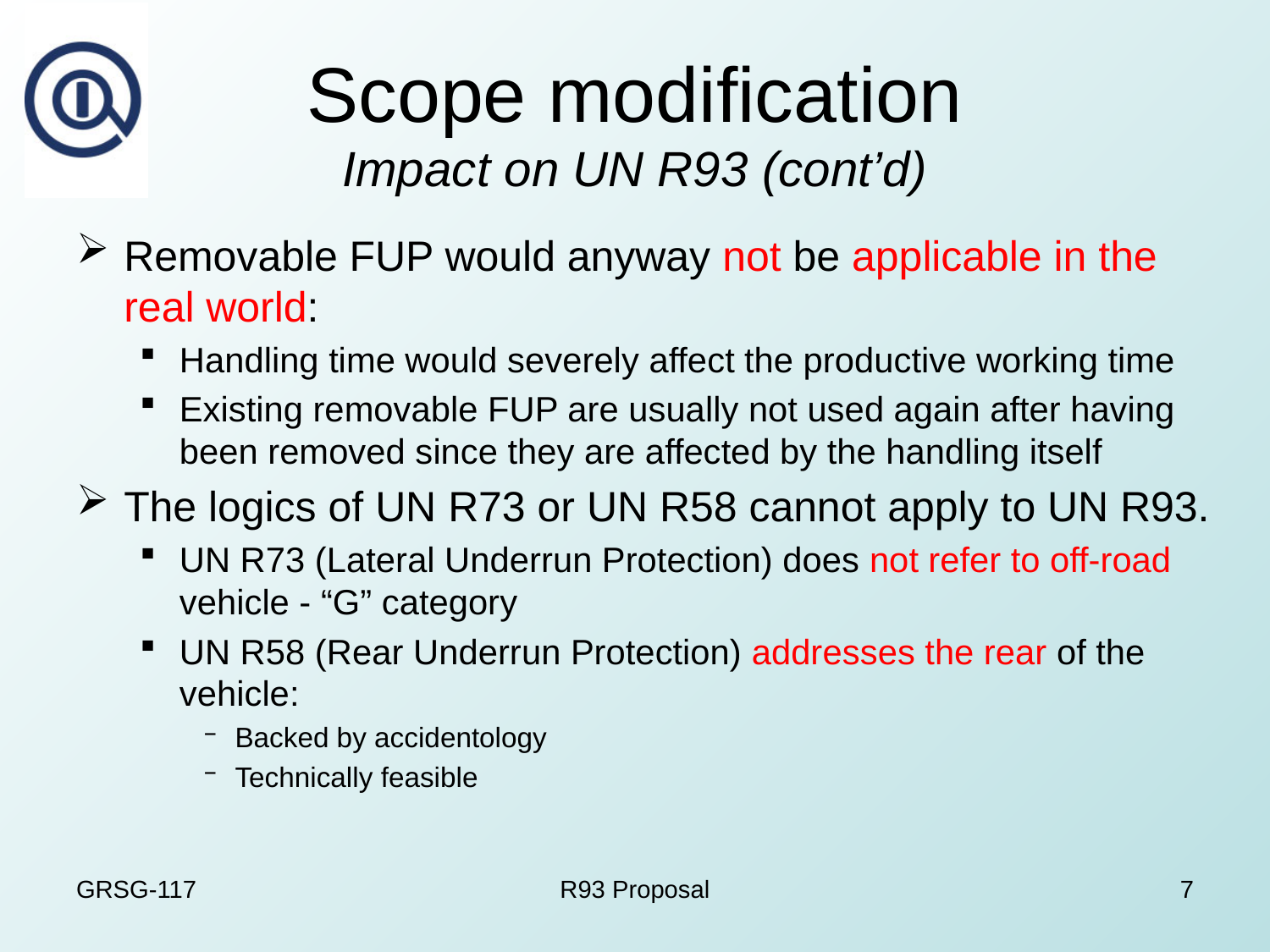

# Scope modification Impact on UN R93 (cont’d)
Removable FUP would anyway not be applicable in the real world:
Handling time would severely affect the productive working time
Existing removable FUP are usually not used again after having been removed since they are affected by the handling itself
The logics of UN R73 or UN R58 cannot apply to UN R93.
UN R73 (Lateral Underrun Protection) does not refer to off-road vehicle - “G” category
UN R58 (Rear Underrun Protection) addresses the rear of the vehicle:
Backed by accidentology
Technically feasible
GRSG-117
R93 Proposal
7